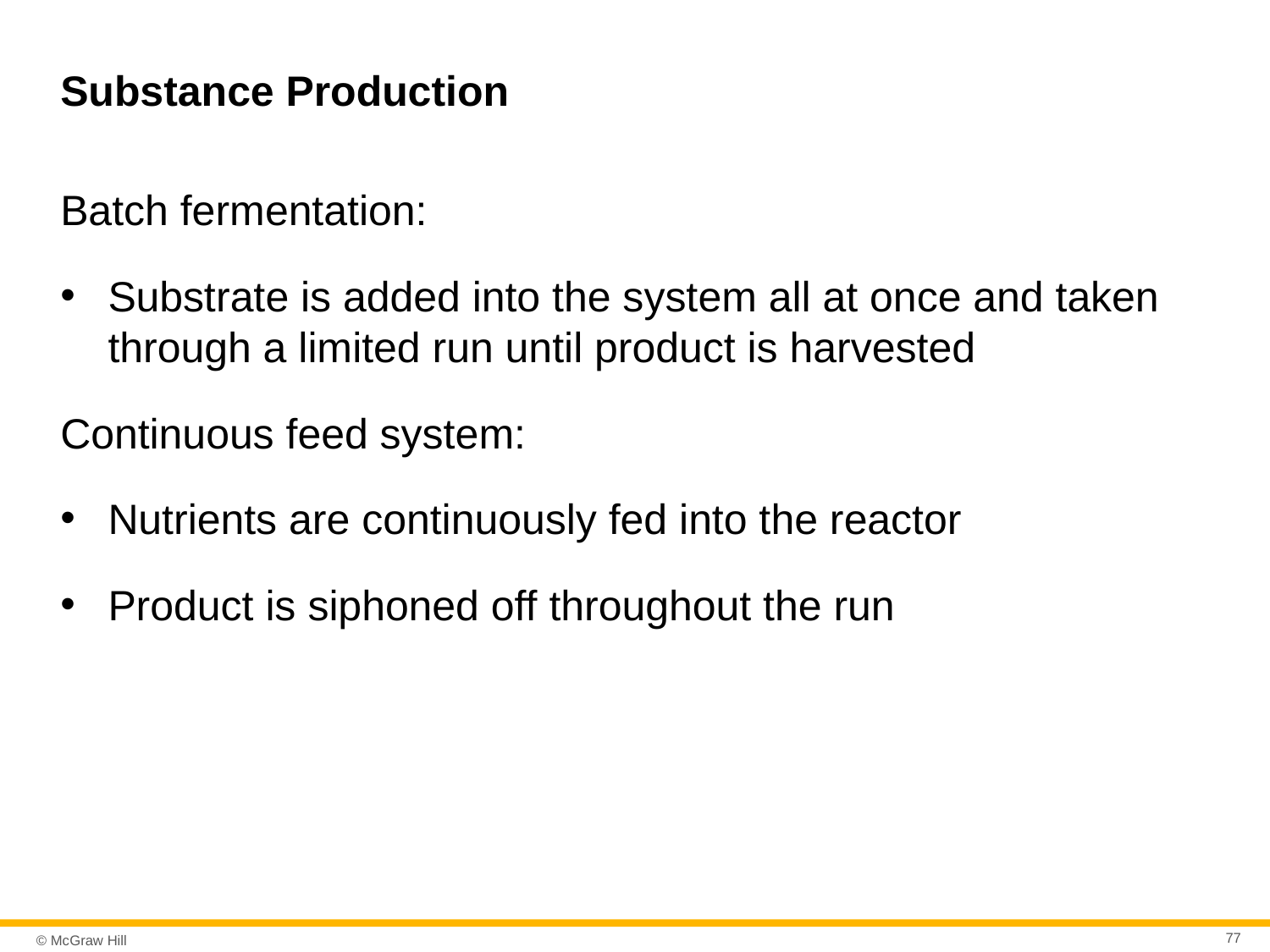

# Substance Production
Batch fermentation:
Substrate is added into the system all at once and taken through a limited run until product is harvested
Continuous feed system:
Nutrients are continuously fed into the reactor
Product is siphoned off throughout the run